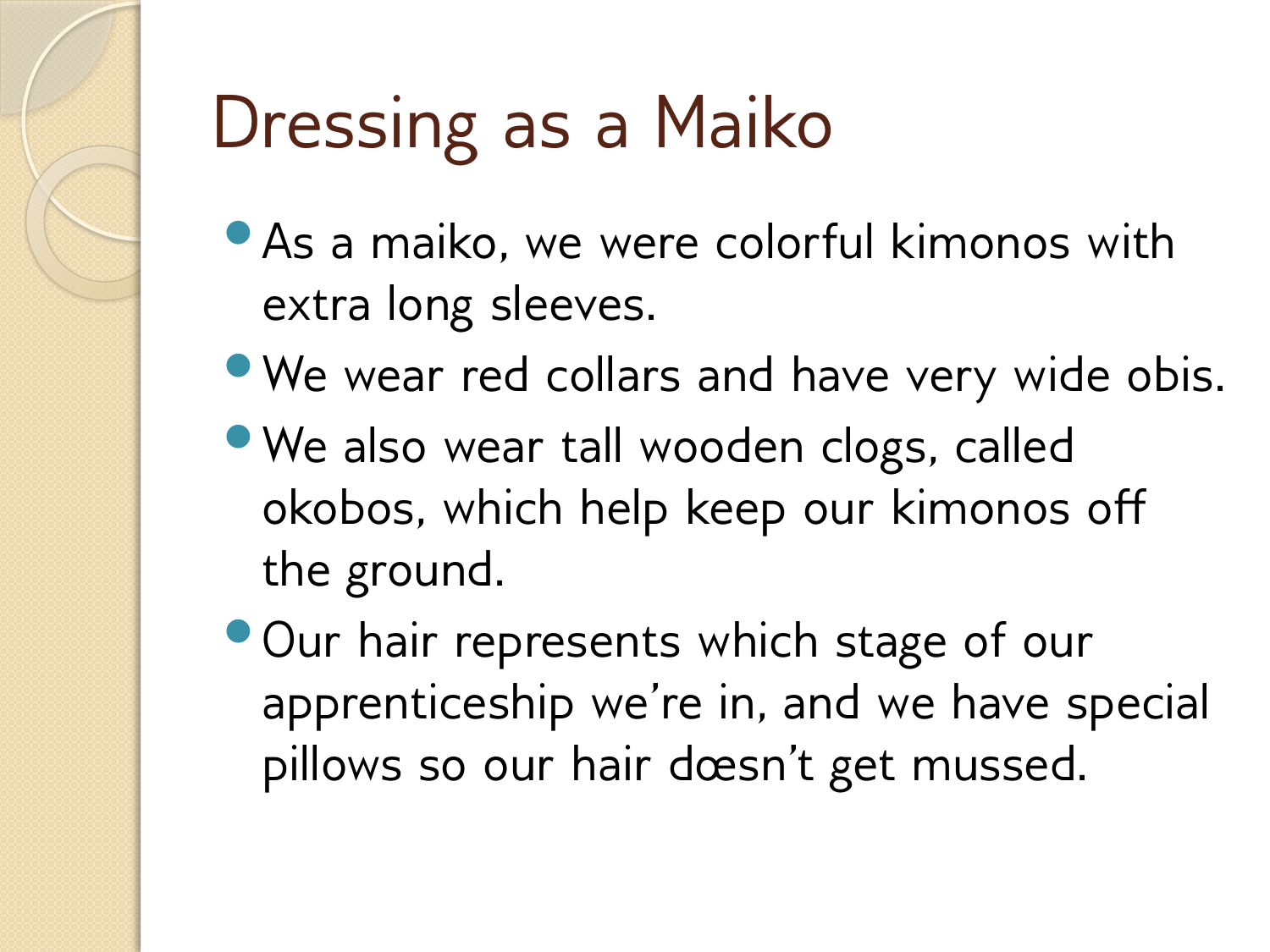

# Dressing as a Maiko
As a maiko, we were colorful kimonos with extra long sleeves.
We wear red collars and have very wide obis.
We also wear tall wooden clogs, called okobos, which help keep our kimonos off the ground.
Our hair represents which stage of our apprenticeship we’re in, and we have special pillows so our hair doesn’t get mussed.